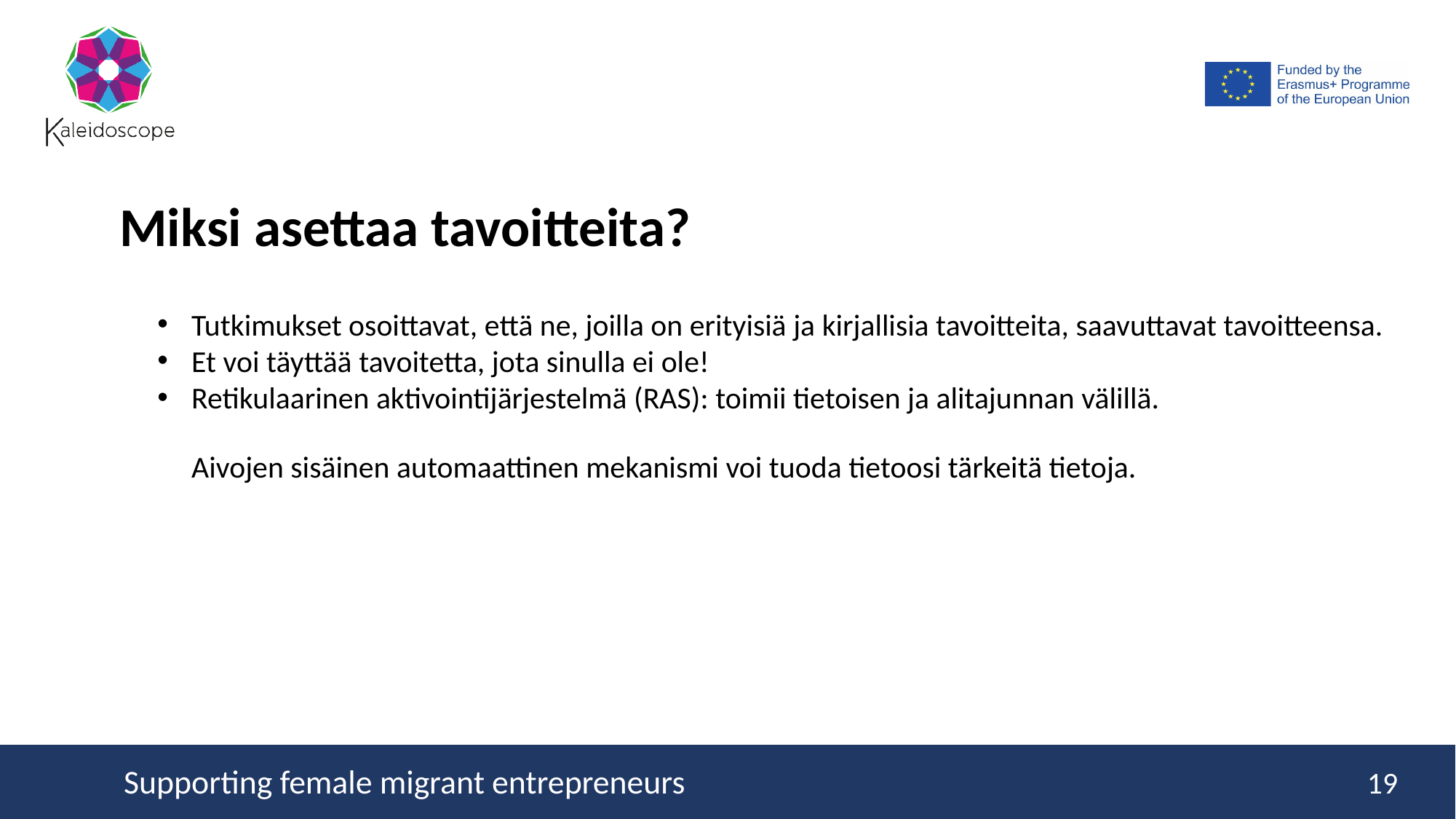

Miksi asettaa tavoitteita?
Tutkimukset osoittavat, että ne, joilla on erityisiä ja kirjallisia tavoitteita, saavuttavat tavoitteensa.
Et voi täyttää tavoitetta, jota sinulla ei ole!
Retikulaarinen aktivointijärjestelmä (RAS): toimii tietoisen ja alitajunnan välillä.
Aivojen sisäinen automaattinen mekanismi voi tuoda tietoosi tärkeitä tietoja.
19